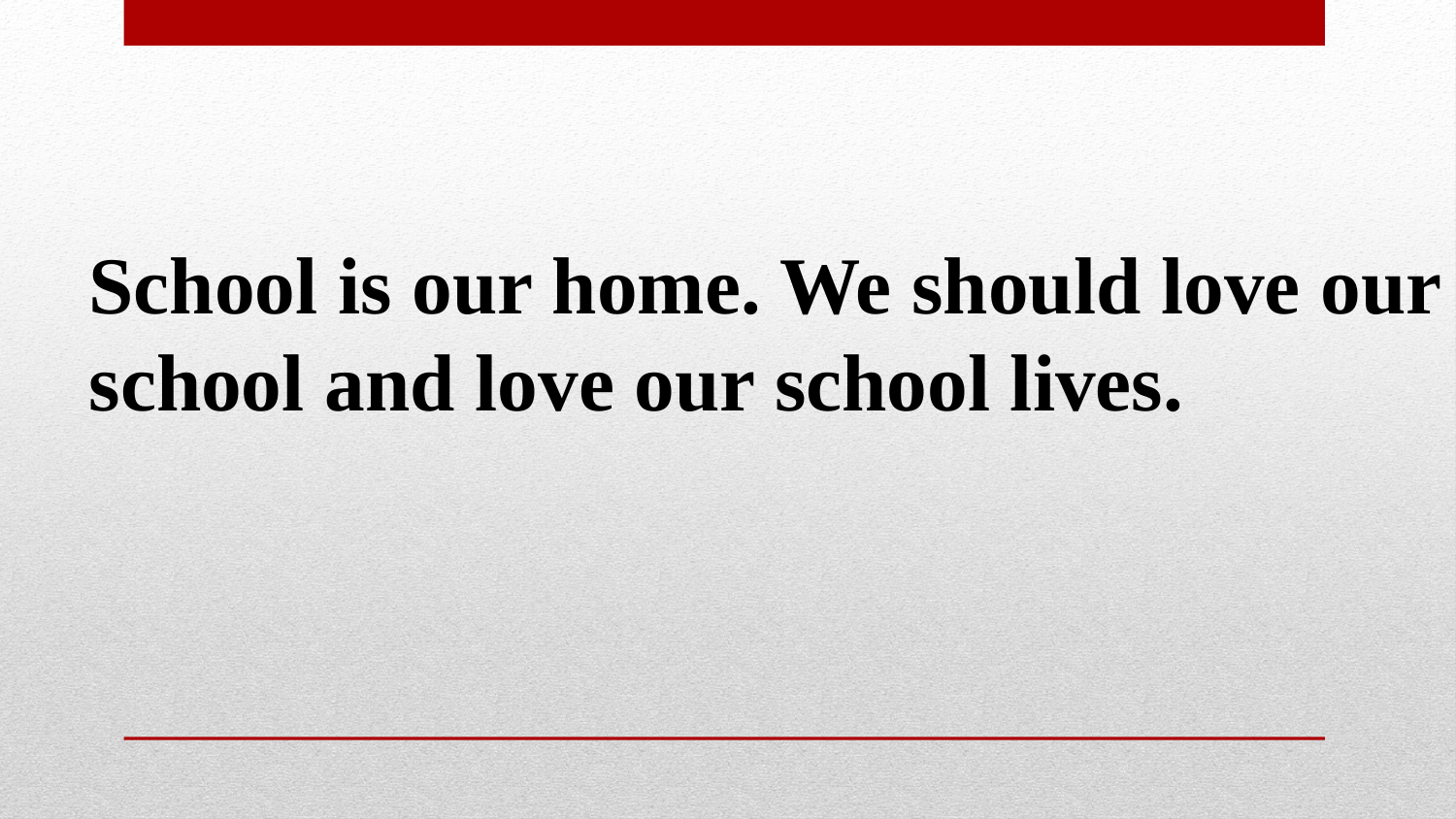

School is our home. We should love our school and love our school lives.